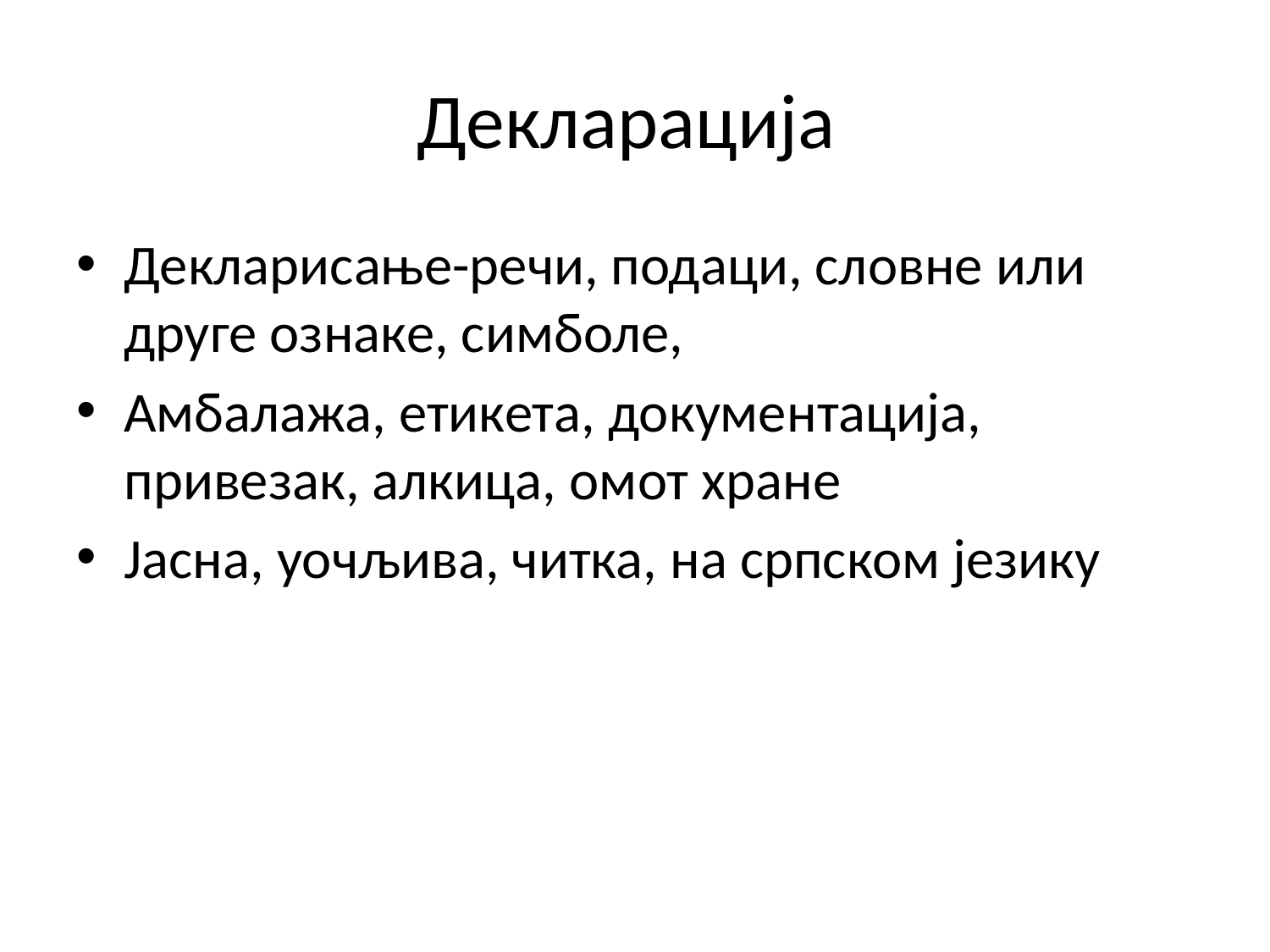

# Декларација
Декларисање-речи, подаци, словне или друге ознаке, симболе,
Амбалажа, етикета, документација, привезак, алкица, омот хране
Јасна, уочљива, читка, на српском језику